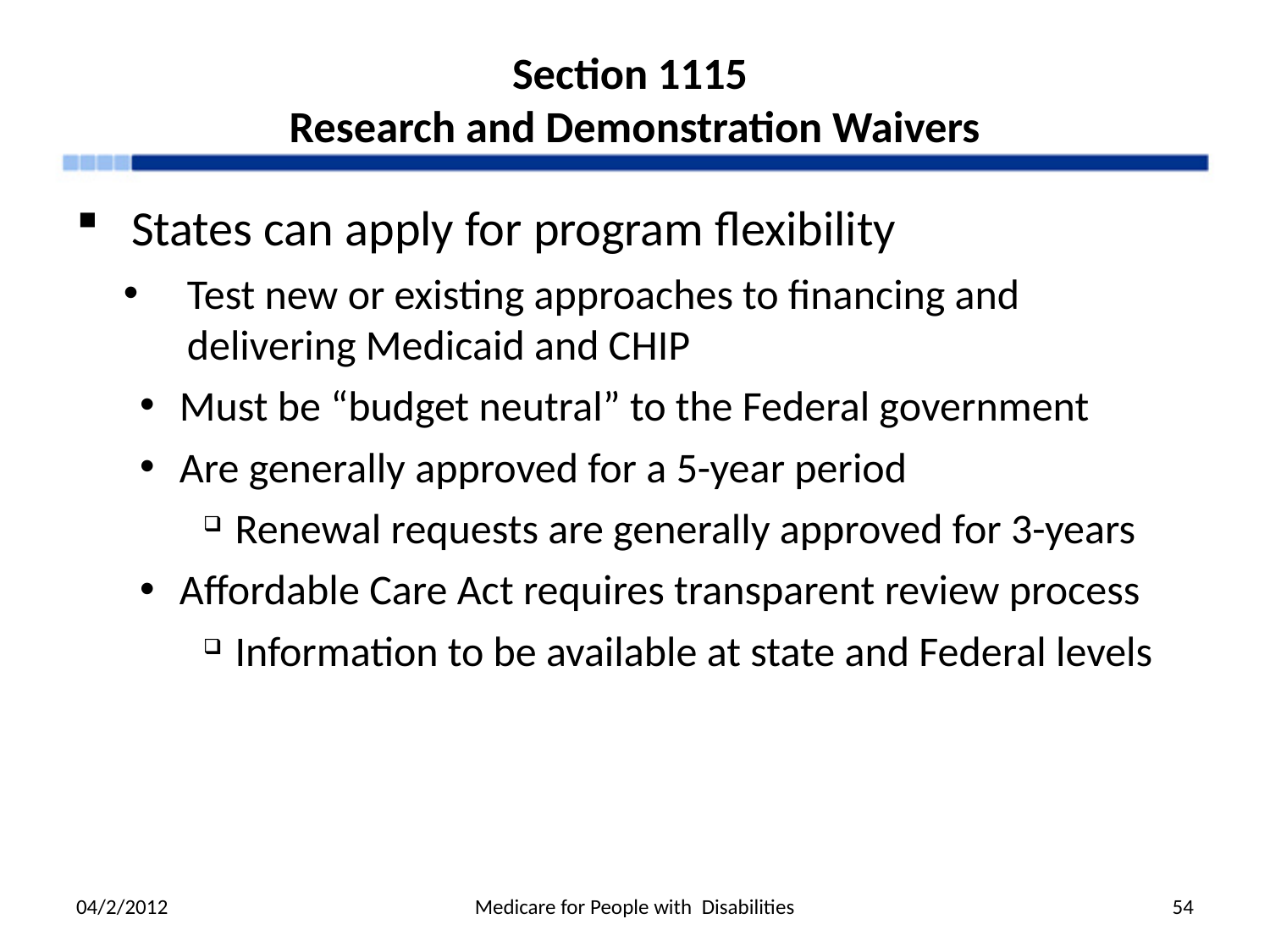

# Section 1115 Research and Demonstration Waivers
States can apply for program flexibility
Test new or existing approaches to financing and delivering Medicaid and CHIP
Must be “budget neutral” to the Federal government
Are generally approved for a 5-year period
Renewal requests are generally approved for 3-years
Affordable Care Act requires transparent review process
Information to be available at state and Federal levels

04/2/2012
Medicare for People with  Disabilities
54